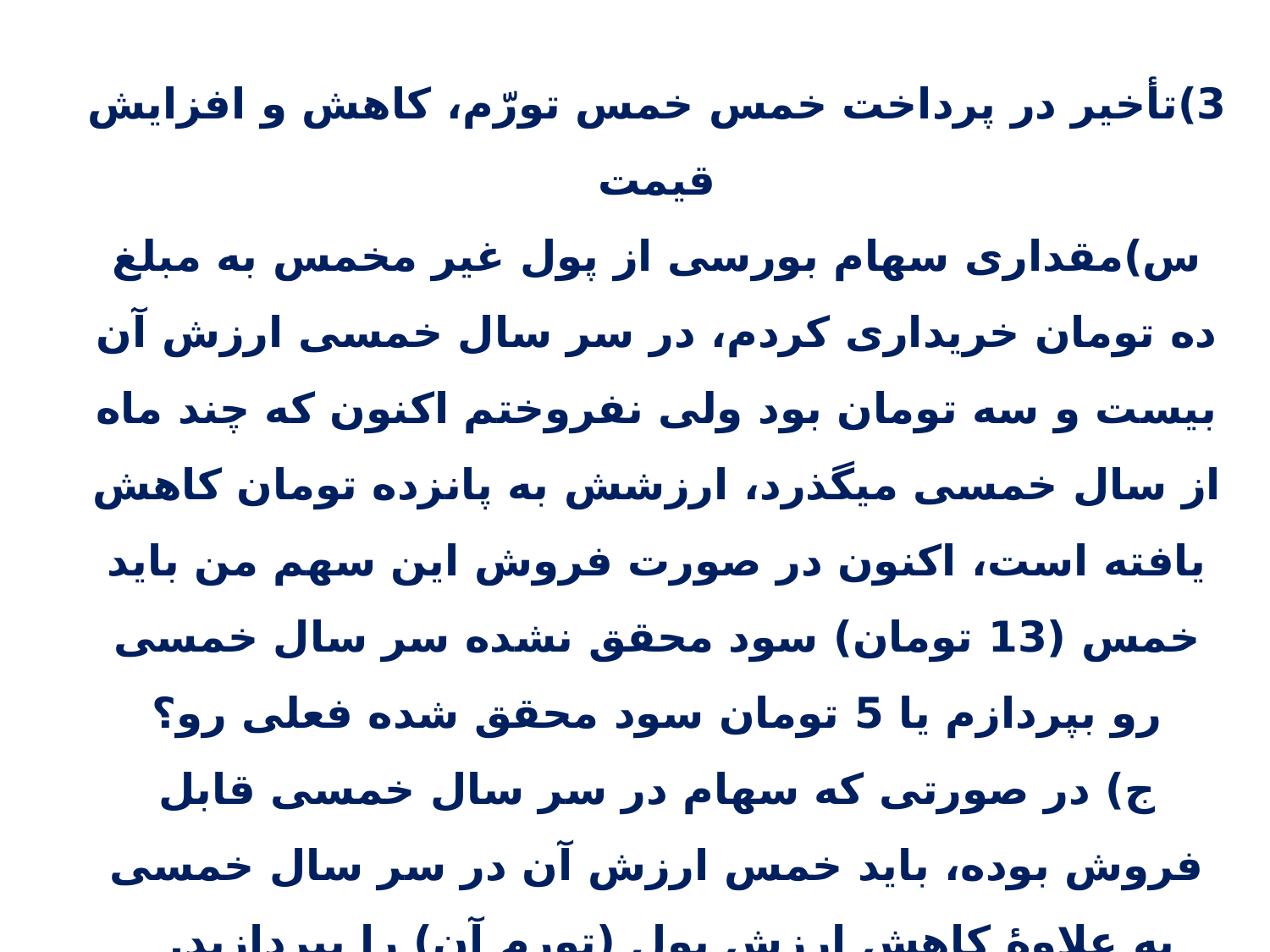

3)تأخیر در پرداخت خمس خمس تورّم، كاهش و افزایش قیمت
س)مقداری سهام بورسی از پول غیر مخمس به مبلغ ده تومان خریداری کردم، در سر سال خمسی ارزش آن بیست و سه تومان بود ولی نفروختم اکنون که چند ماه از سال خمسی میگذرد، ارزشش به پانزده تومان کاهش یافته است، اکنون در صورت فروش این سهم من باید خمس (13 تومان) سود محقق نشده سر سال خمسی رو بپردازم یا 5 تومان سود محقق شده فعلی رو؟
ج) در صورتی که سهام در سر سال خمسی قابل فروش بوده، باید خمس ارزش آن در سر سال خمسی به علاوۀ کاهش ارزش پول (تورم آن) را بپردازید.
شماره استفتاء: 1180273با استفاده از مستندات استفتائات (دستخط) احکام خمس م 15